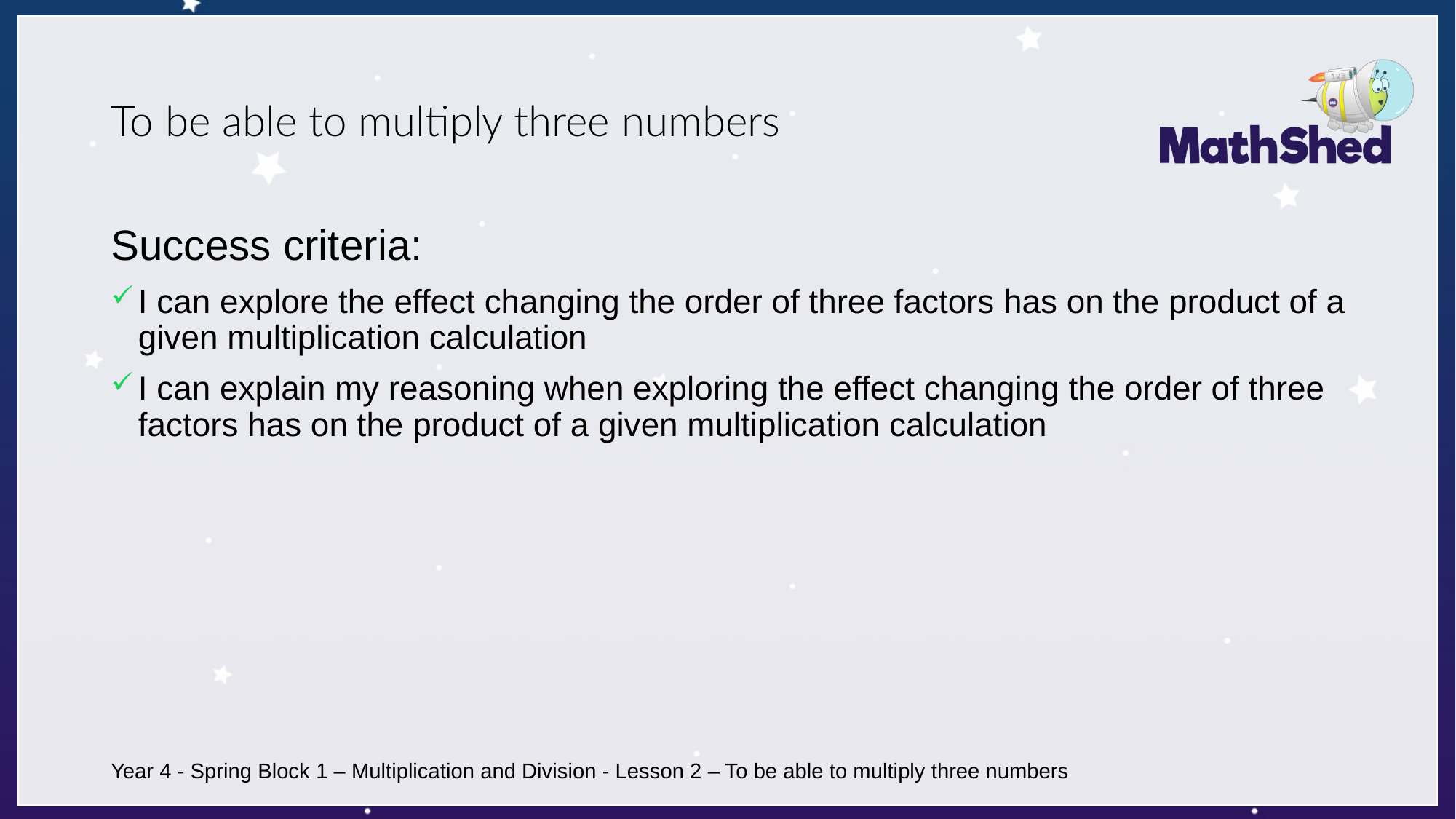

# To be able to multiply three numbers
Success criteria:
I can explore the effect changing the order of three factors has on the product of a given multiplication calculation
I can explain my reasoning when exploring the effect changing the order of three factors has on the product of a given multiplication calculation
Year 4 - Spring Block 1 – Multiplication and Division - Lesson 2 – To be able to multiply three numbers